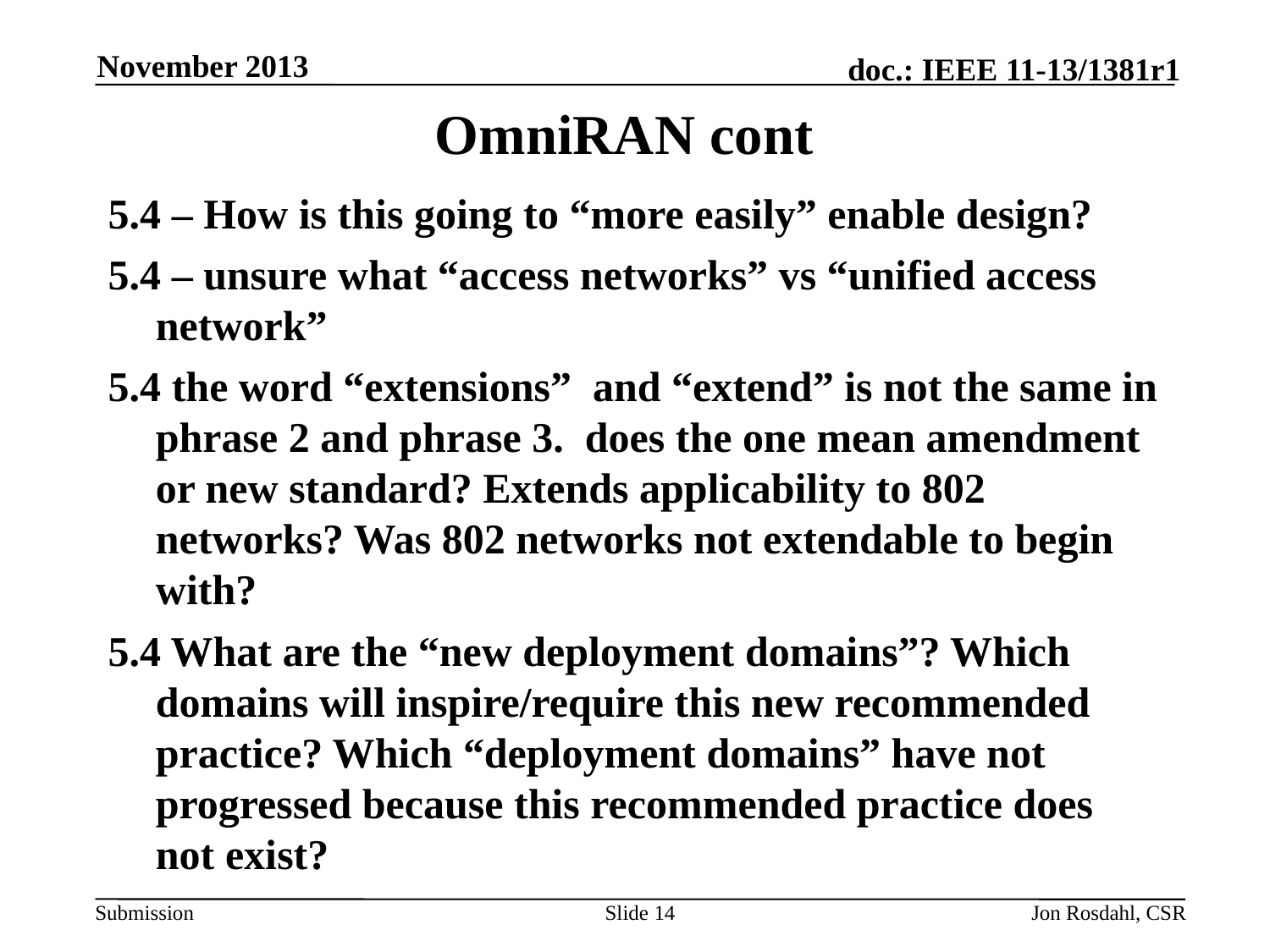

November 2013
# OmniRAN cont
5.4 – How is this going to “more easily” enable design?
5.4 – unsure what “access networks” vs “unified access network”
5.4 the word “extensions”  and “extend” is not the same in phrase 2 and phrase 3.  does the one mean amendment or new standard? Extends applicability to 802 networks? Was 802 networks not extendable to begin with?
5.4 What are the “new deployment domains”? Which domains will inspire/require this new recommended practice? Which “deployment domains” have not progressed because this recommended practice does not exist?

Slide 14
Jon Rosdahl, CSR